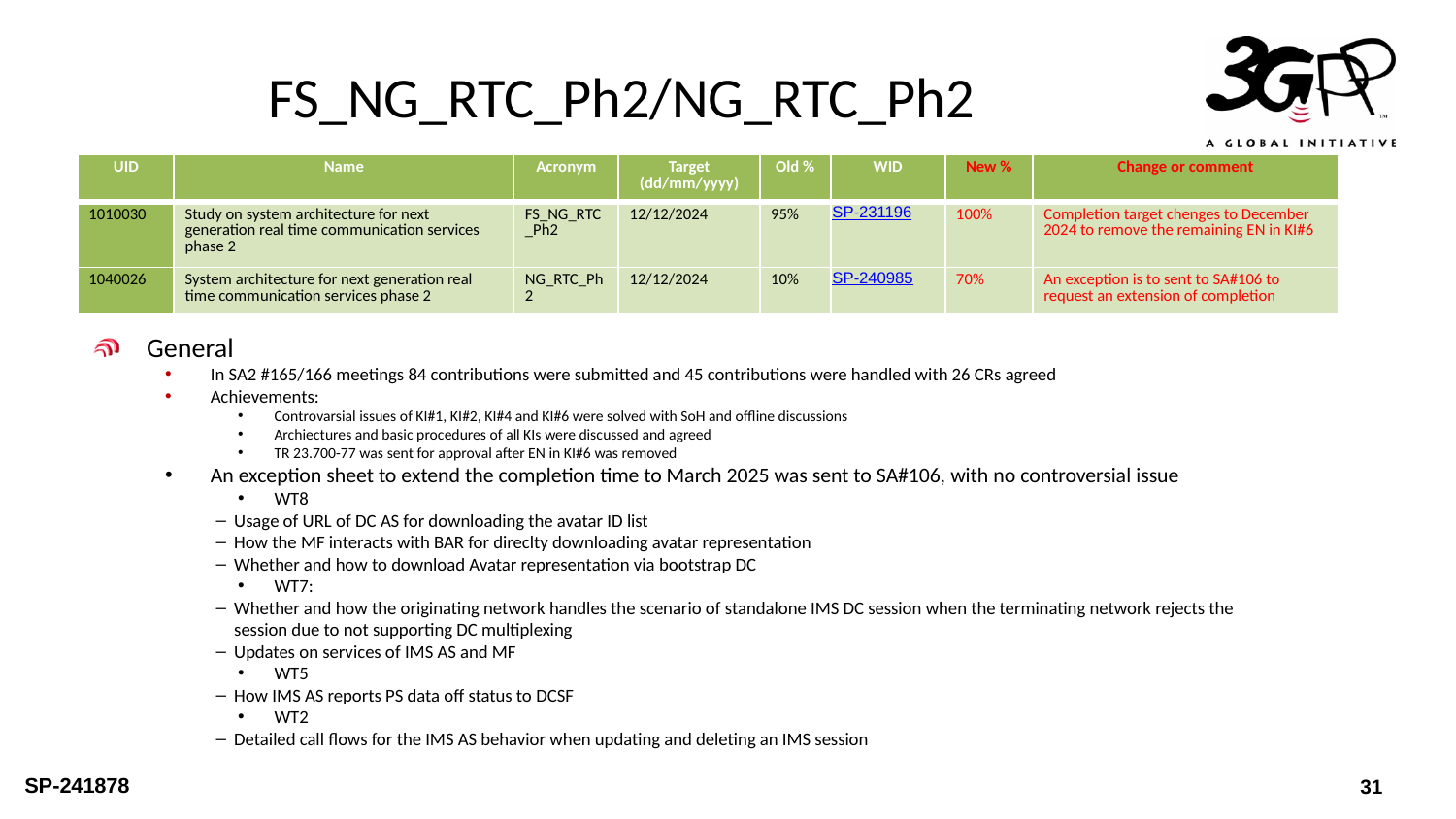

# FS_NG_RTC_Ph2/NG_RTC_Ph2
| UID | Name | Acronym | Target (dd/mm/yyyy) | Old % | WID | New % | Change or comment |
| --- | --- | --- | --- | --- | --- | --- | --- |
| 1010030 | Study on system architecture for next generation real time communication services phase 2 | FS\_NG\_RTC\_Ph2 | 12/12/2024 | 95% | SP-231196 | 100% | Completion target chenges to December 2024 to remove the remaining EN in KI#6 |
| 1040026 | System architecture for next generation real time communication services phase 2 | NG\_RTC\_Ph2 | 12/12/2024 | 10% | SP-240985 | 70% | An exception is to sent to SA#106 to request an extension of completion |
General
In SA2 #165/166 meetings 84 contributions were submitted and 45 contributions were handled with 26 CRs agreed
Achievements:
Controvarsial issues of KI#1, KI#2, KI#4 and KI#6 were solved with SoH and offline discussions
Archiectures and basic procedures of all KIs were discussed and agreed
TR 23.700-77 was sent for approval after EN in KI#6 was removed
An exception sheet to extend the completion time to March 2025 was sent to SA#106, with no controversial issue
WT8
Usage of URL of DC AS for downloading the avatar ID list
How the MF interacts with BAR for direclty downloading avatar representation
Whether and how to download Avatar representation via bootstrap DC
WT7:
Whether and how the originating network handles the scenario of standalone IMS DC session when the terminating network rejects the session due to not supporting DC multiplexing
Updates on services of IMS AS and MF
WT5
How IMS AS reports PS data off status to DCSF
WT2
Detailed call flows for the IMS AS behavior when updating and deleting an IMS session